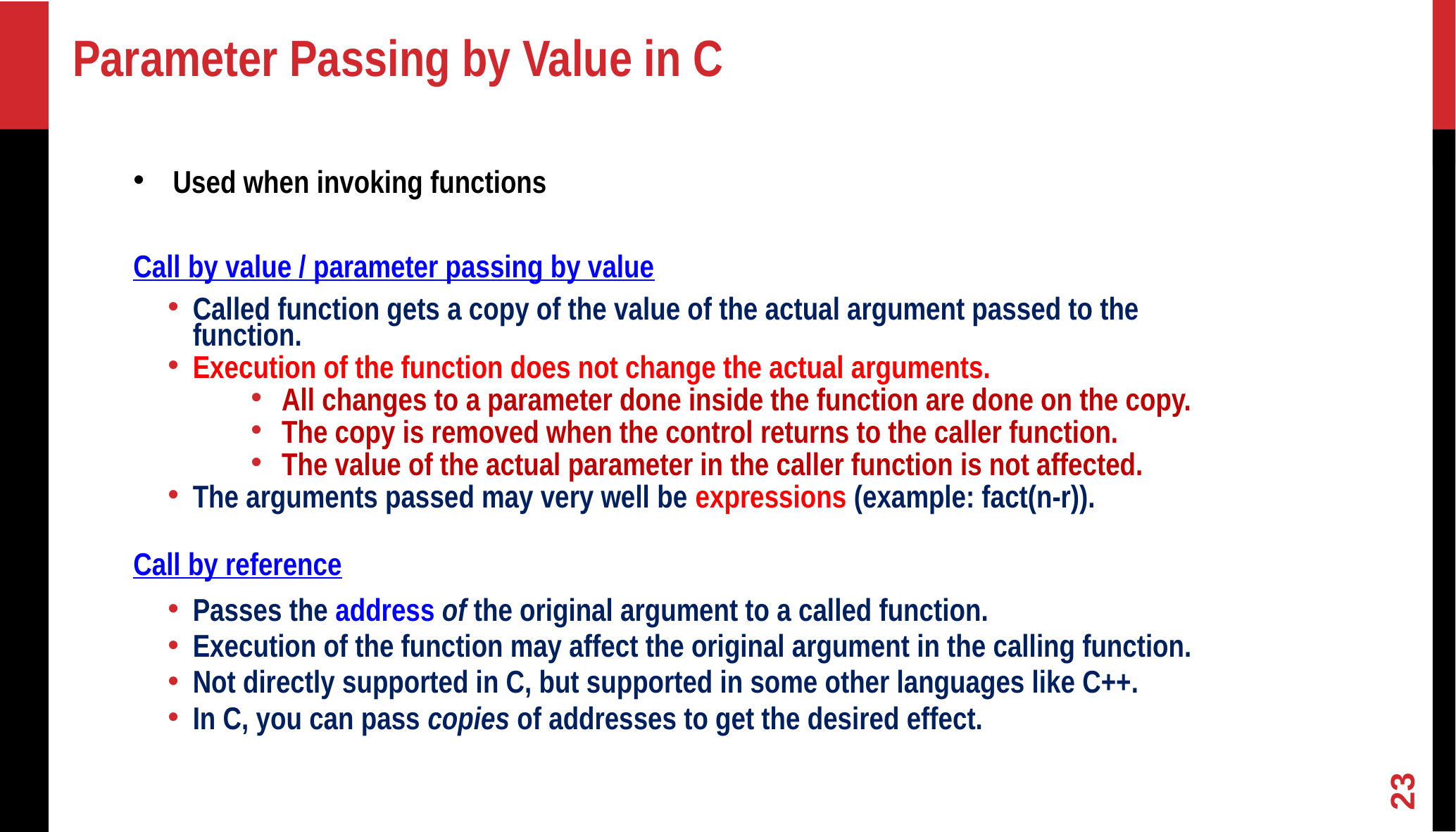

# Parameter Passing by Value in C
Used when invoking functions

Call by value / parameter passing by value
Called function gets a copy of the value of the actual argument passed to the function.
Execution of the function does not change the actual arguments.
All changes to a parameter done inside the function are done on the copy.
The copy is removed when the control returns to the caller function.
The value of the actual parameter in the caller function is not affected.
The arguments passed may very well be expressions (example: fact(n-r)).

Call by reference
Passes the address of the original argument to a called function.
Execution of the function may affect the original argument in the calling function.
Not directly supported in C, but supported in some other languages like C++.
In C, you can pass copies of addresses to get the desired effect.

23